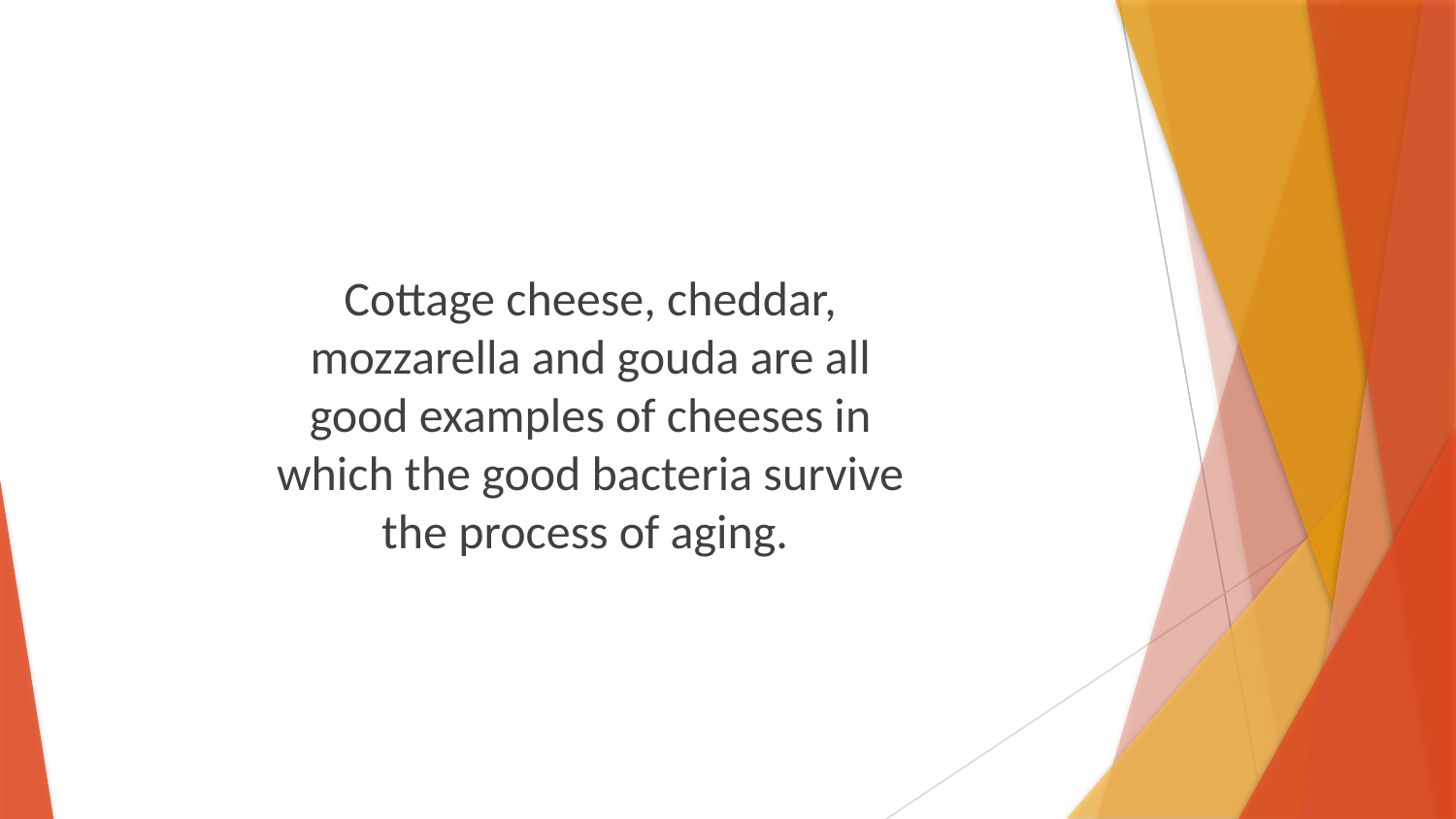

Cottage cheese, cheddar, mozzarella and gouda are all good examples of cheeses in which the good bacteria survive the process of aging.